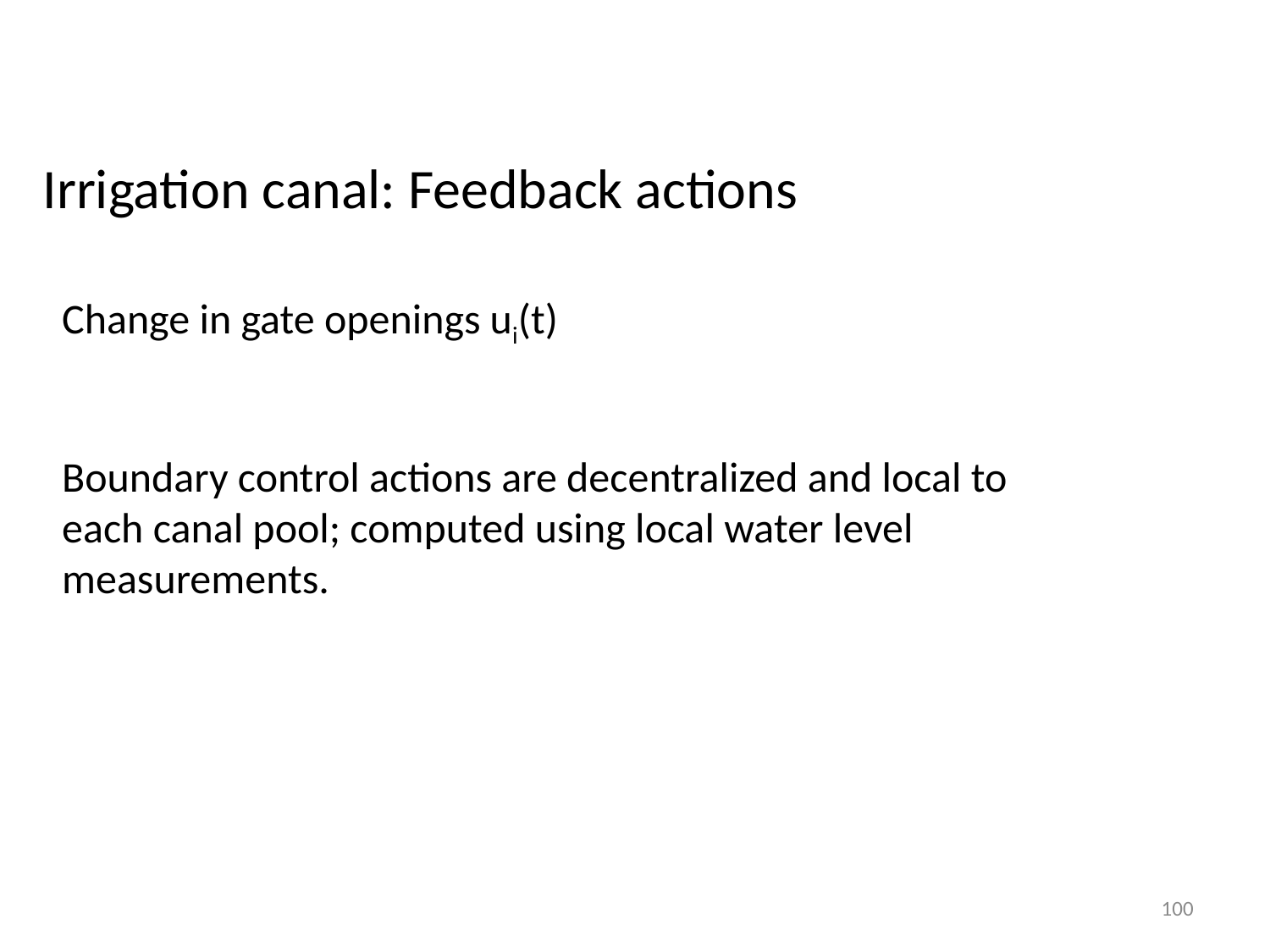

# Irrigation canal: Feedback actions
Change in gate openings ui(t)
Boundary control actions are decentralized and local to each canal pool; computed using local water level measurements.
100